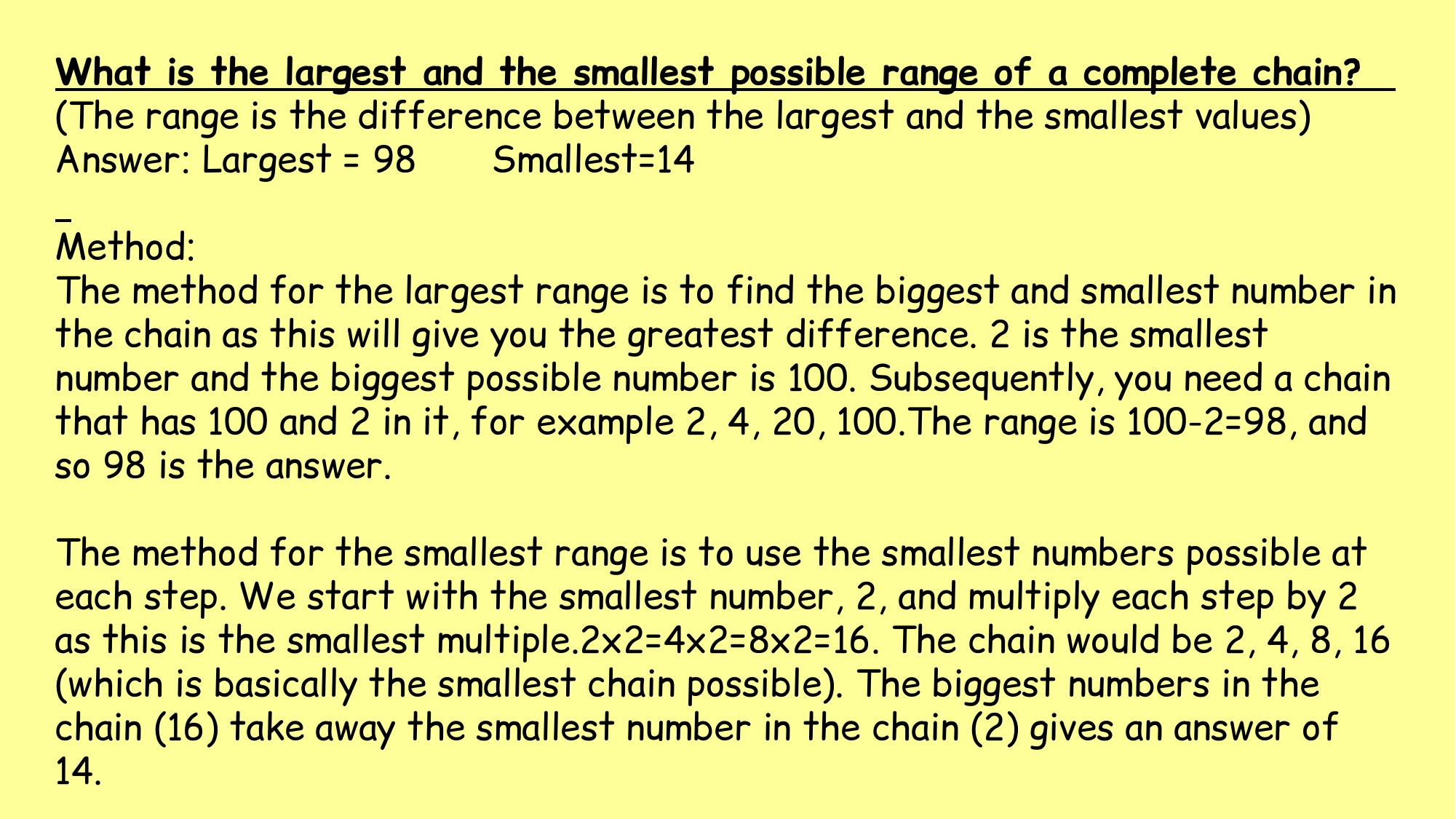

What is the largest and the smallest possible range of a complete chain?
(The range is the difference between the largest and the smallest values)
Answer: Largest = 98	Smallest=14

Method:
The method for the largest range is to find the biggest and smallest number in the chain as this will give you the greatest difference. 2 is the smallest number and the biggest possible number is 100. Subsequently, you need a chain that has 100 and 2 in it, for example 2, 4, 20, 100.The range is 100-2=98, and so 98 is the answer.

The method for the smallest range is to use the smallest numbers possible at each step. We start with the smallest number, 2, and multiply each step by 2 as this is the smallest multiple.2x2=4x2=8x2=16. The chain would be 2, 4, 8, 16 (which is basically the smallest chain possible). The biggest numbers in the chain (16) take away the smallest number in the chain (2) gives an answer of 14.